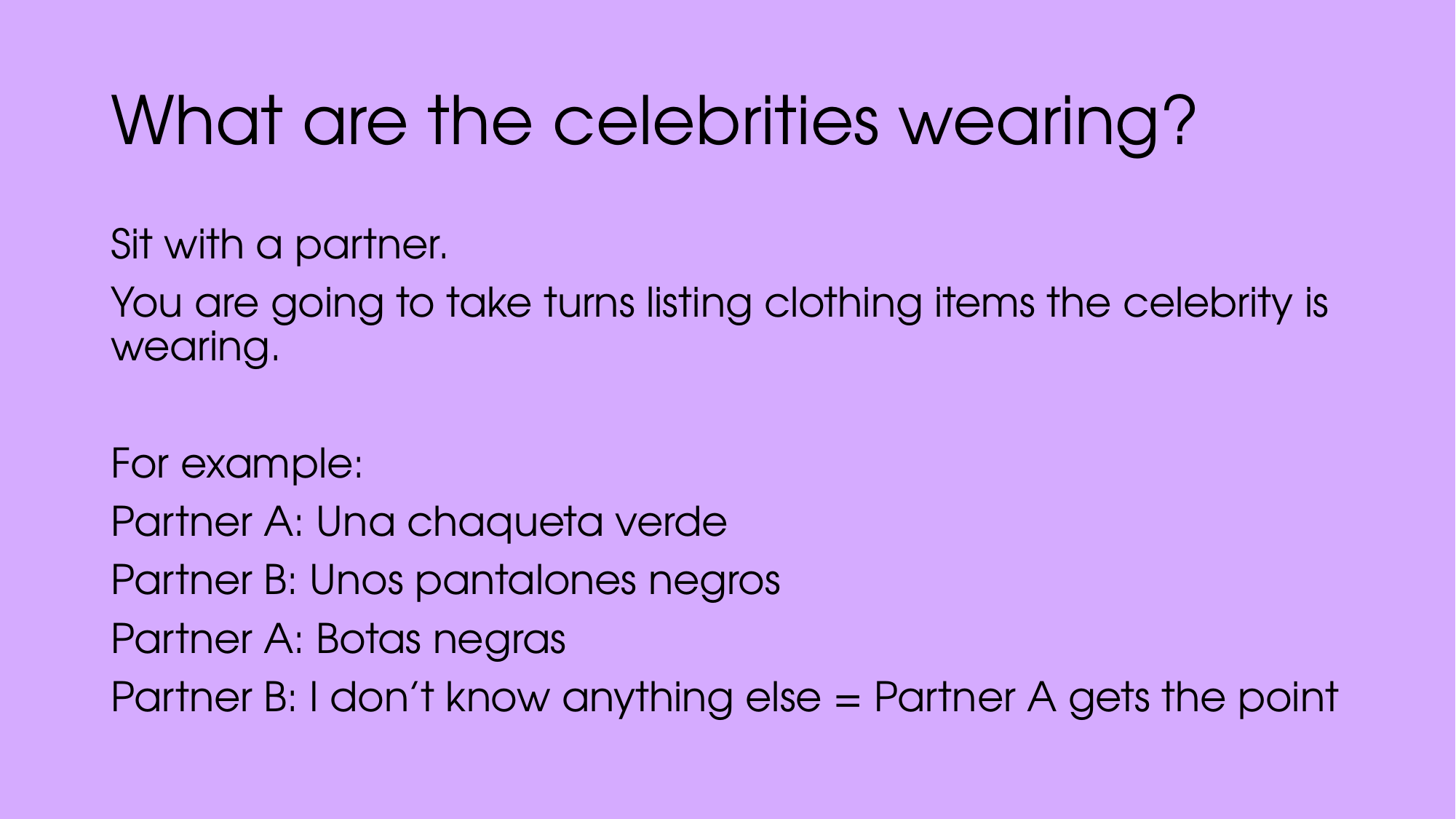

# What are the celebrities wearing?
Sit with a partner.
You are going to take turns listing clothing items the celebrity is wearing.

For example:
Partner A: Una chaqueta verde
Partner B: Unos pantalones negros
Partner A: Botas negras
Partner B: I don’t know anything else = Partner A gets the point